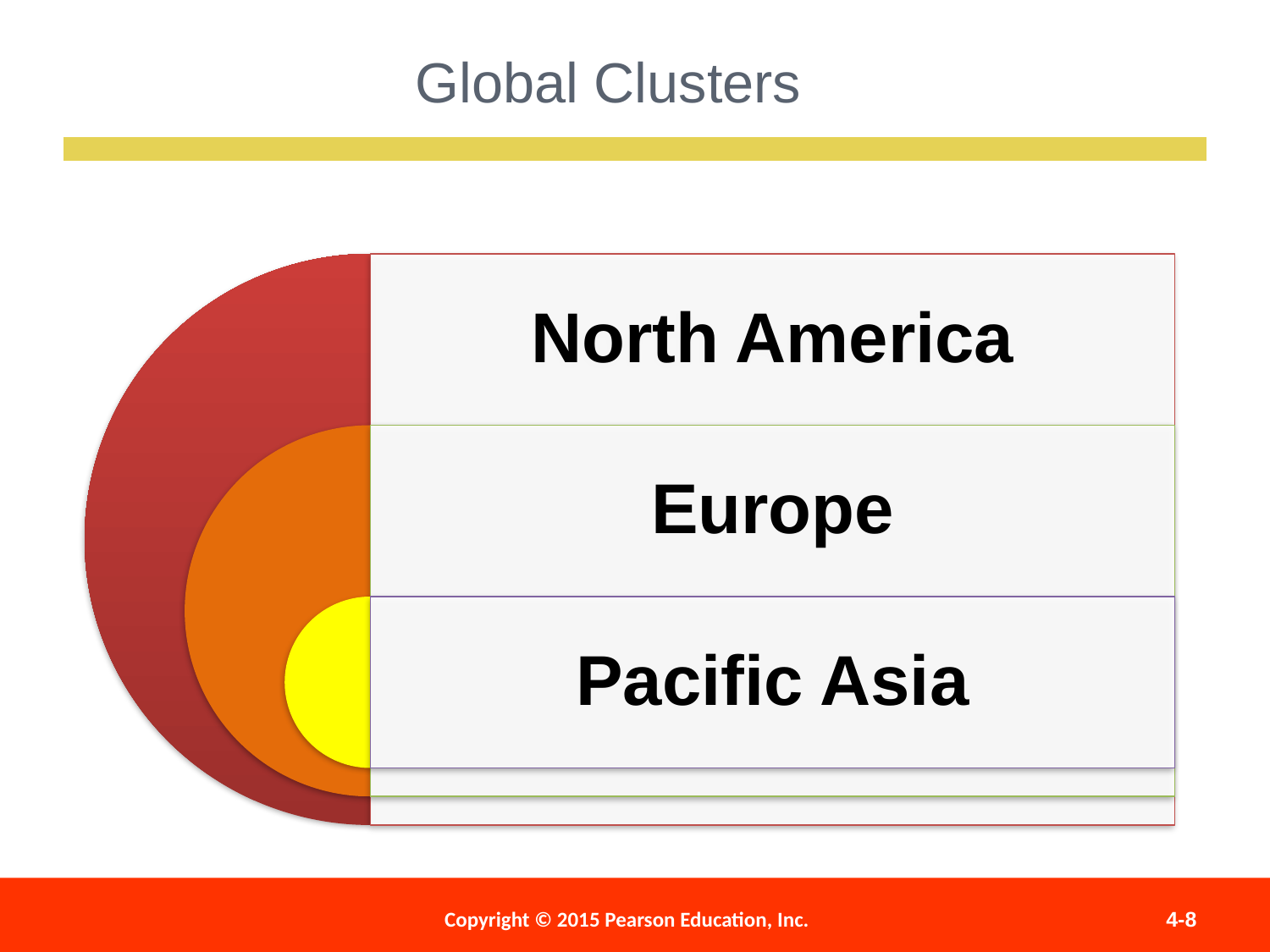

Global Clusters
North America
Europe
Pacific Asia